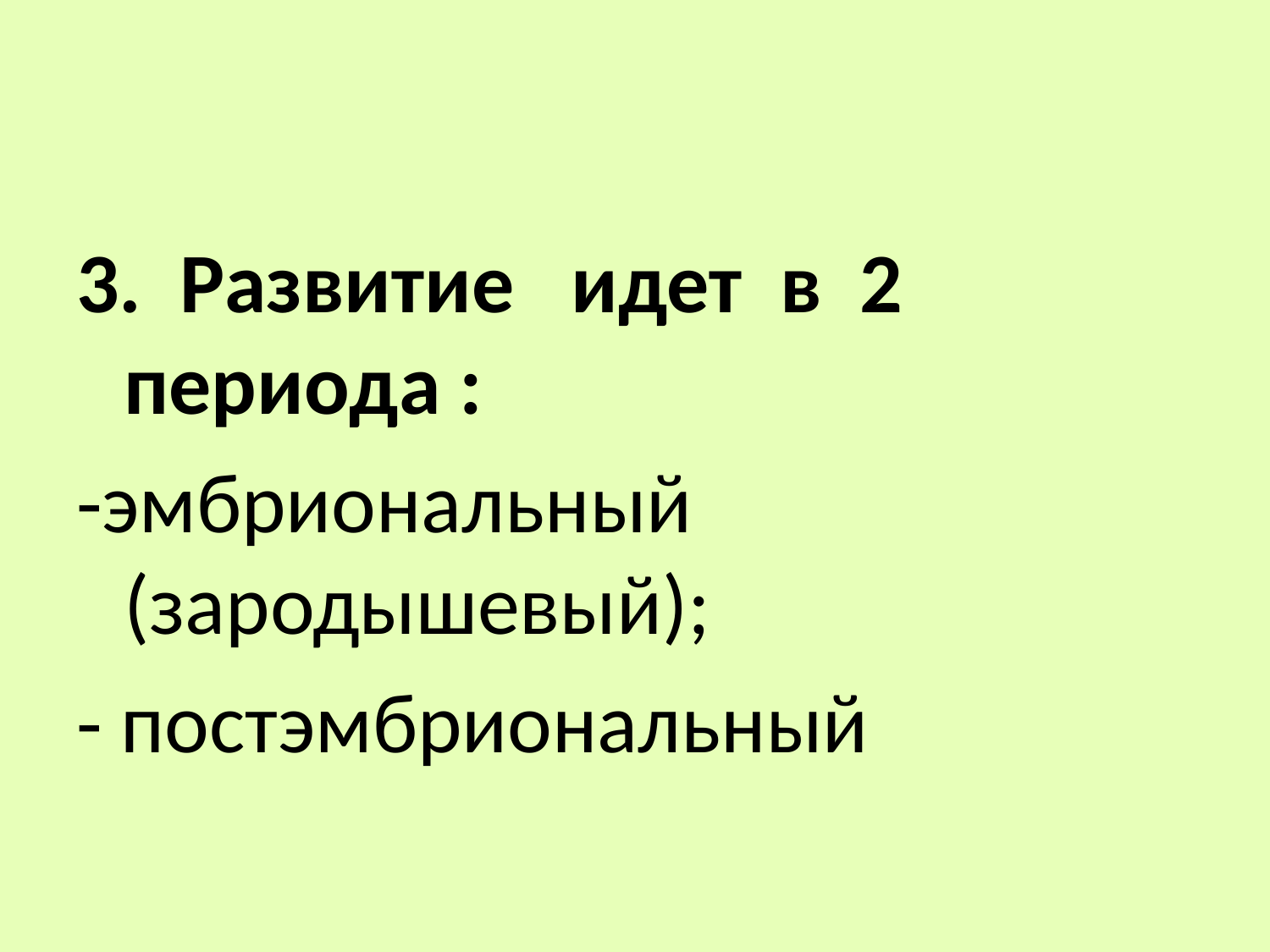

#
3.  Развитие   идет  в  2  периода :
-эмбриональный (зародышевый);
- постэмбриональный